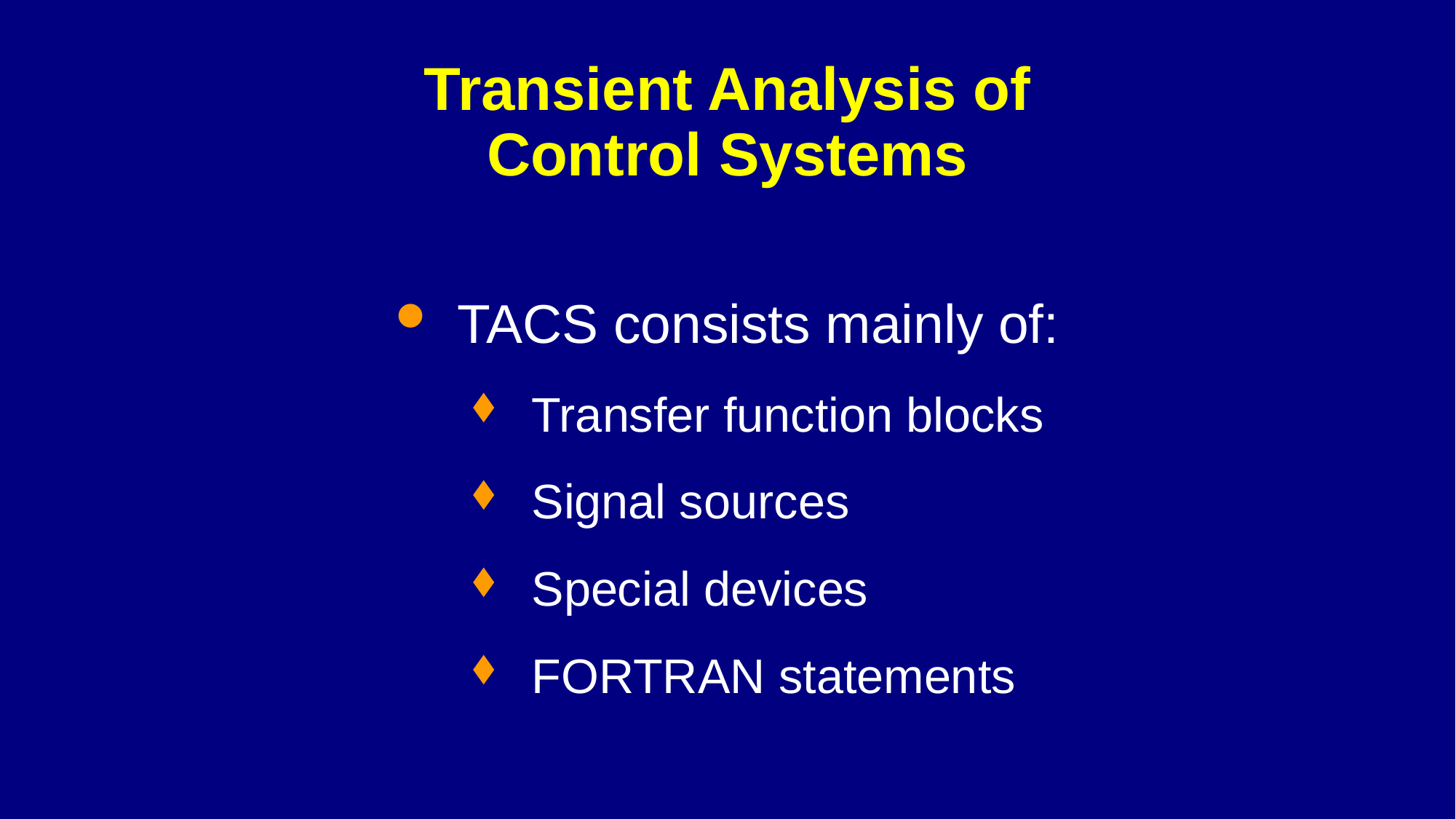

# Transient Analysis of Control Systems
TACS consists mainly of:
Transfer function blocks
Signal sources
Special devices
FORTRAN statements